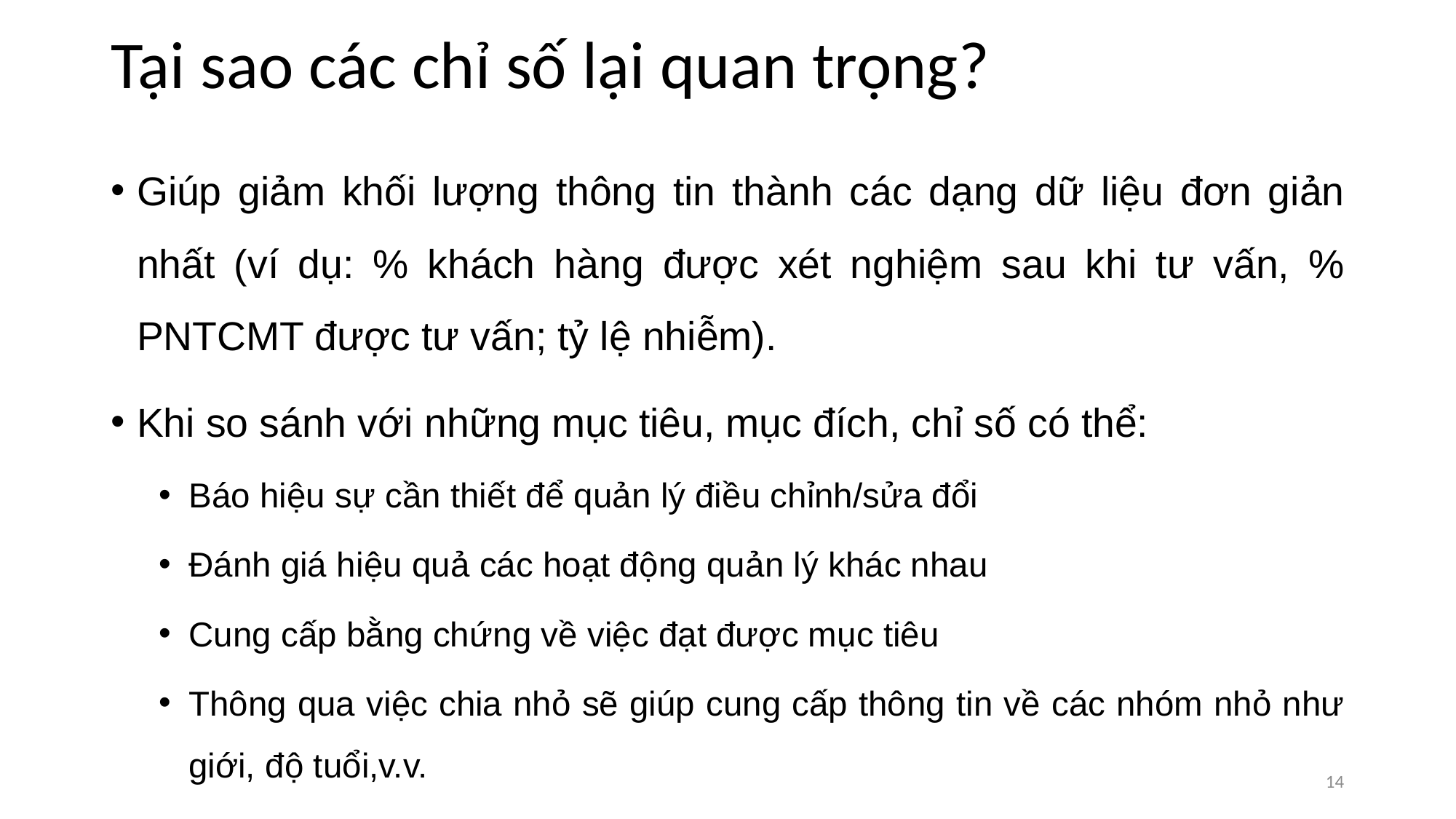

# Tại sao các chỉ số lại quan trọng?
Giúp giảm khối lượng thông tin thành các dạng dữ liệu đơn giản nhất (ví dụ: % khách hàng được xét nghiệm sau khi tư vấn, % PNTCMT được tư vấn; tỷ lệ nhiễm).
Khi so sánh với những mục tiêu, mục đích, chỉ số có thể:
Báo hiệu sự cần thiết để quản lý điều chỉnh/sửa đổi
Đánh giá hiệu quả các hoạt động quản lý khác nhau
Cung cấp bằng chứng về việc đạt được mục tiêu
Thông qua việc chia nhỏ sẽ giúp cung cấp thông tin về các nhóm nhỏ như giới, độ tuổi,v.v.
14